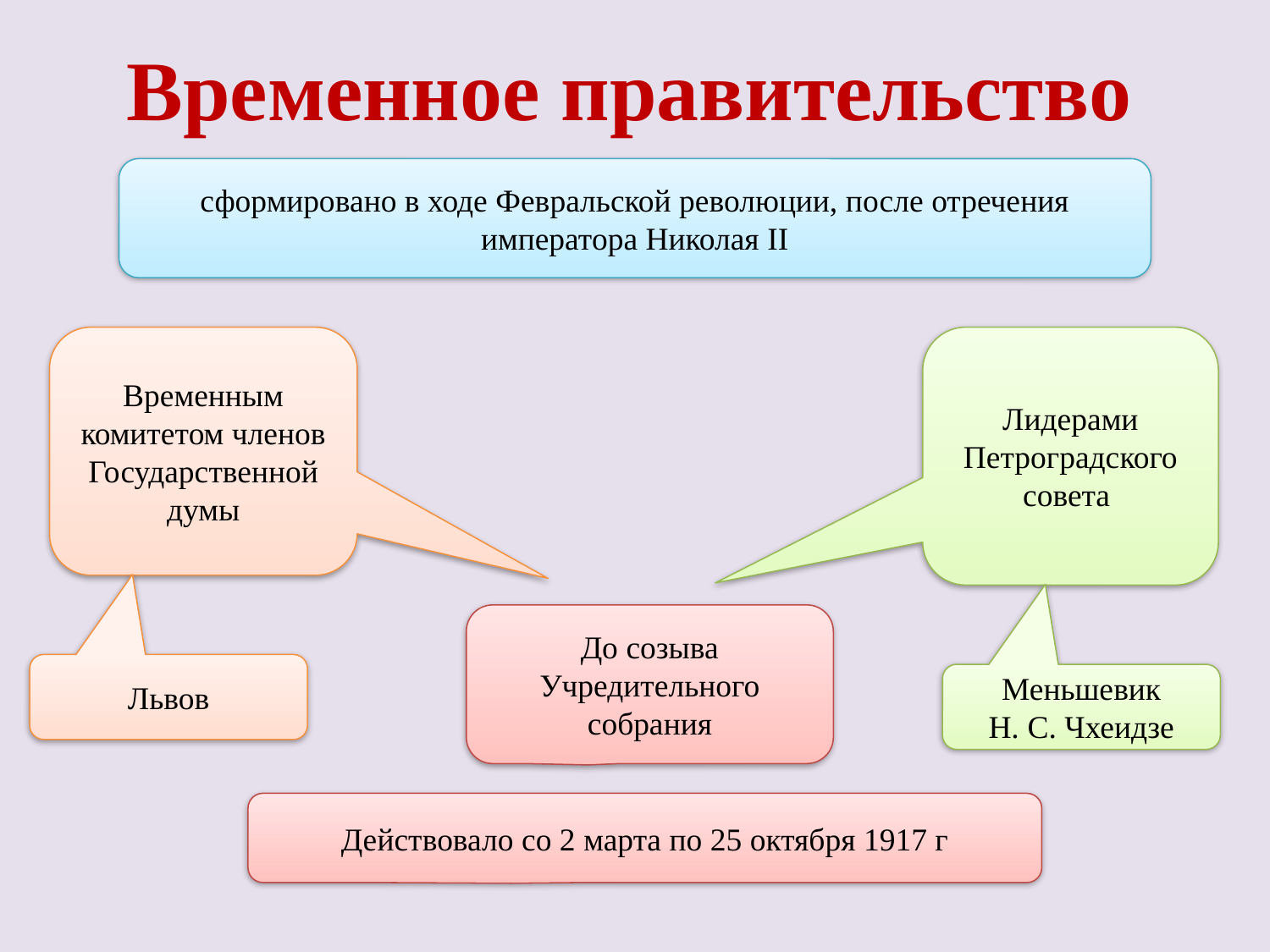

Временное правительство
сформировано в ходе Февральской революции, после отречения императора Николая II
Временным комитетом членов Государственной думы
Лидерами Петроградского совета
До созыва Учредительного собрания
Львов
Меньшевик Н. С. Чхеидзе
Действовало со 2 марта по 25 октября 1917 г